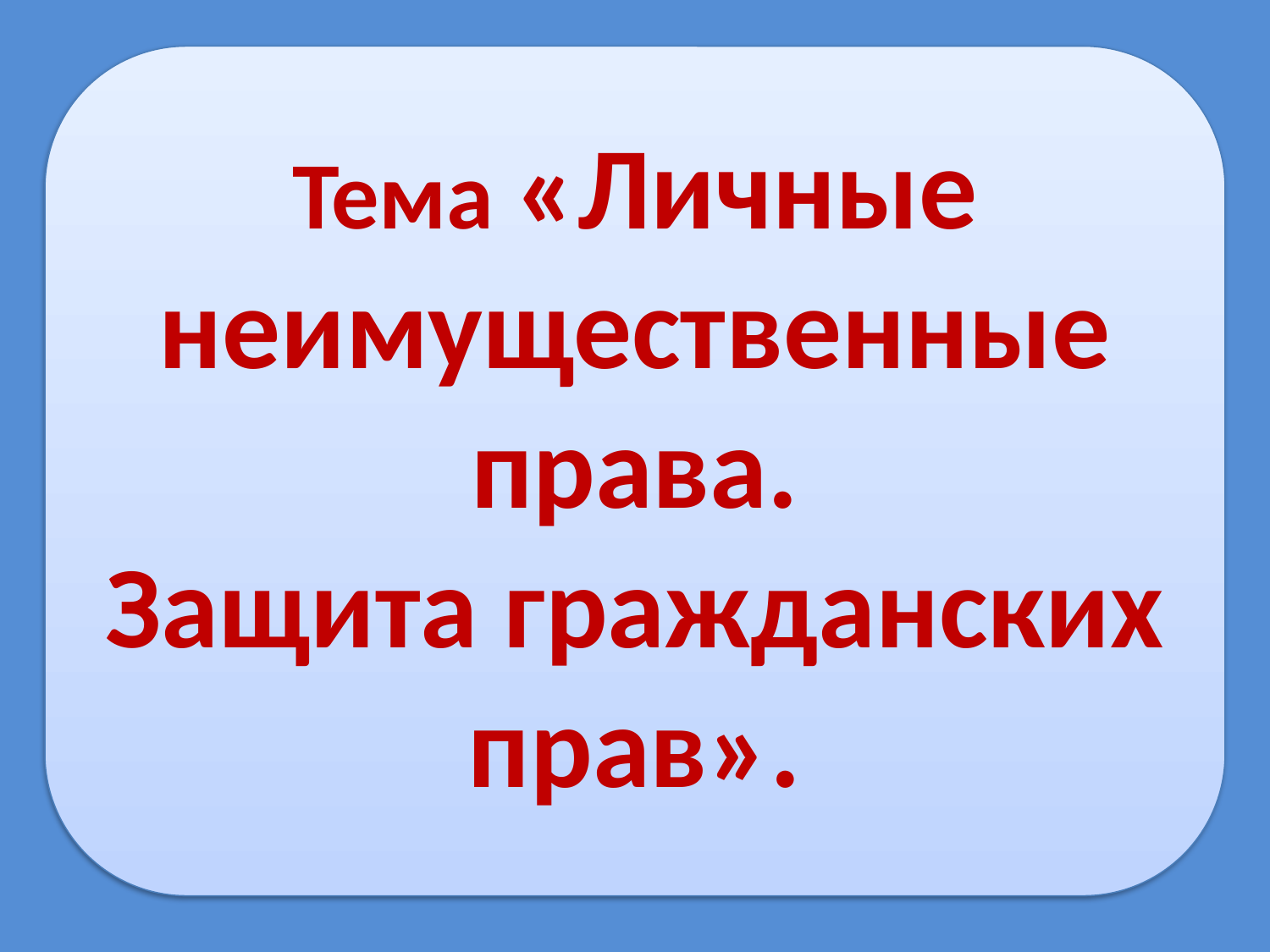

Тема «Личные неимущественные права.
Защита гражданских
прав».